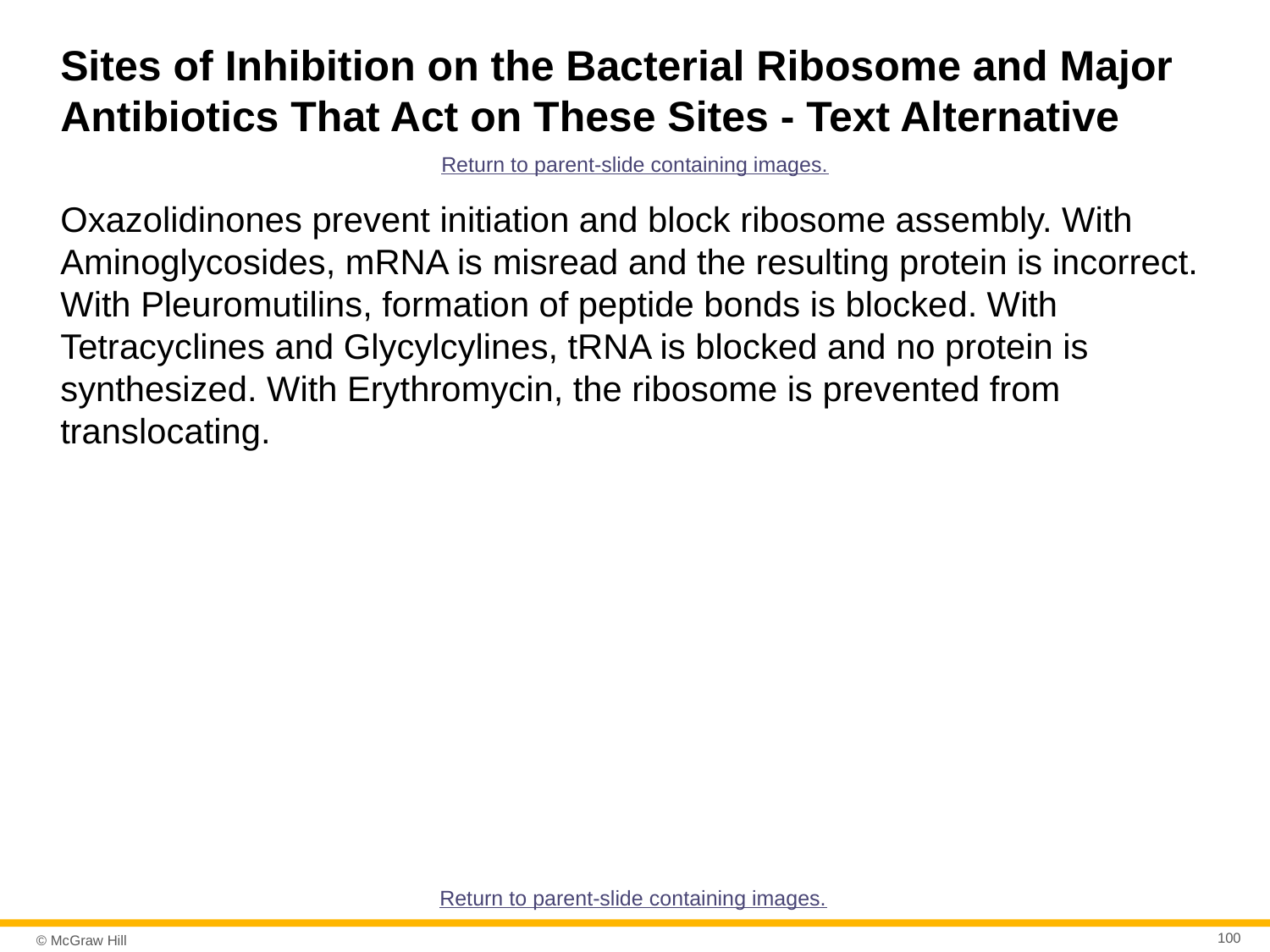

# Sites of Inhibition on the Bacterial Ribosome and Major Antibiotics That Act on These Sites - Text Alternative
Return to parent-slide containing images.
Oxazolidinones prevent initiation and block ribosome assembly. With Aminoglycosides, mRNA is misread and the resulting protein is incorrect. With Pleuromutilins, formation of peptide bonds is blocked. With Tetracyclines and Glycylcylines, tRNA is blocked and no protein is synthesized. With Erythromycin, the ribosome is prevented from translocating.
Return to parent-slide containing images.